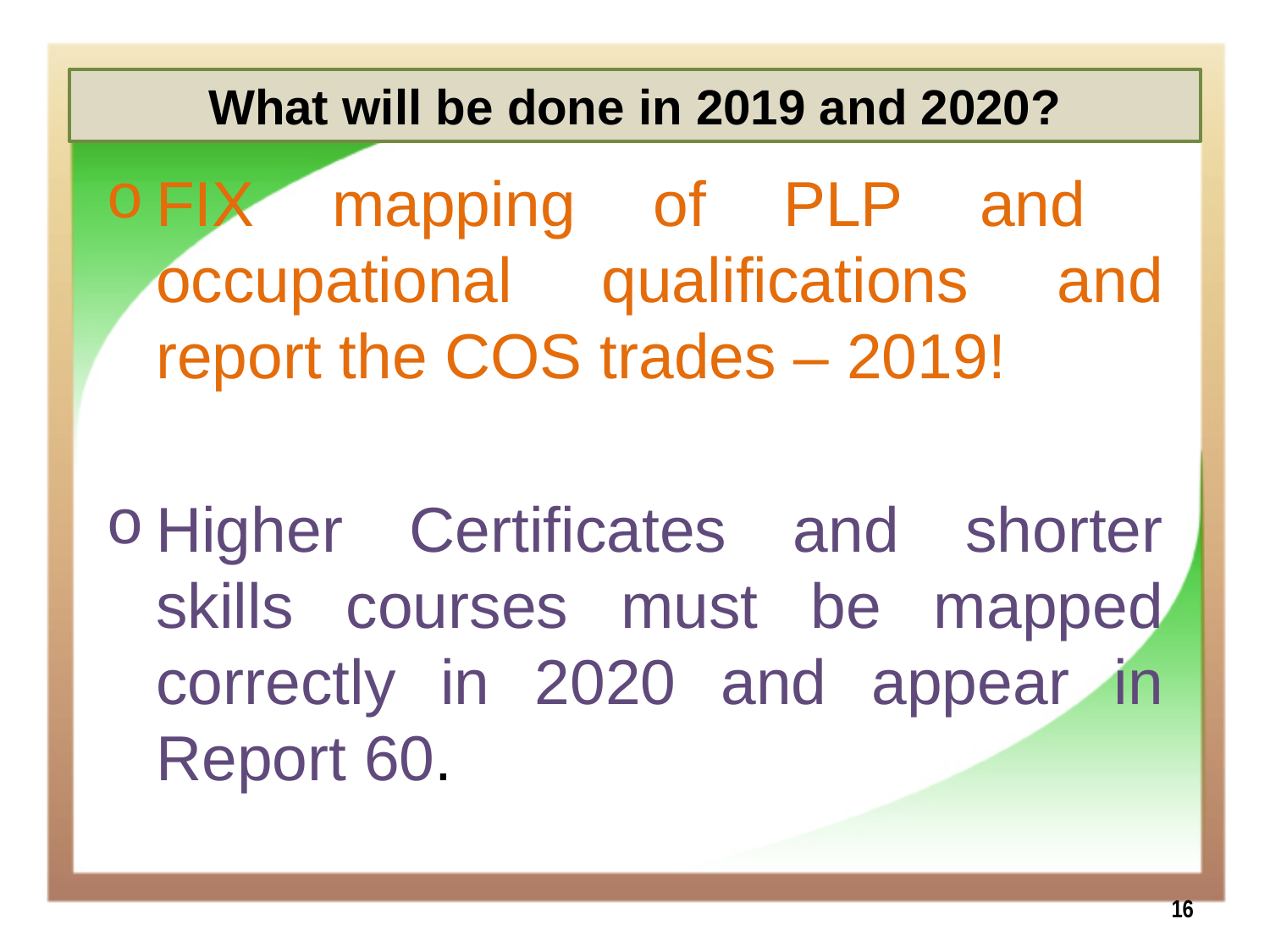

What will be done in 2019 and 2020?
FIX mapping of PLP and  occupational qualifications and report the COS trades – 2019!

Higher Certificates and shorter skills courses must be mapped correctly in 2020 and appear in Report 60.

16